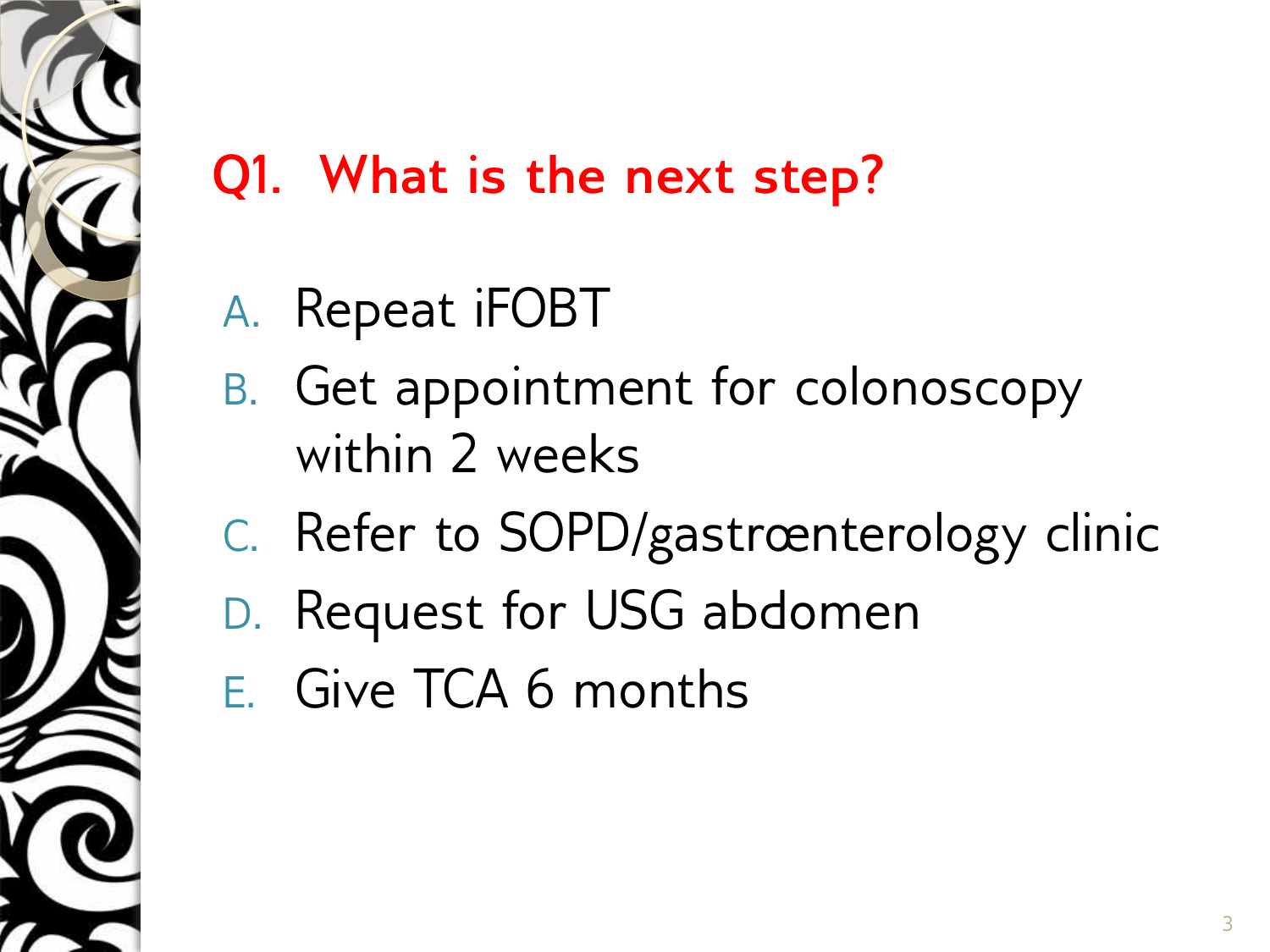

# Q1.  What is the next step?
Repeat iFOBT
Get appointment for colonoscopy within 2 weeks
Refer to SOPD/gastroenterology clinic
Request for USG abdomen
Give TCA 6 months
3